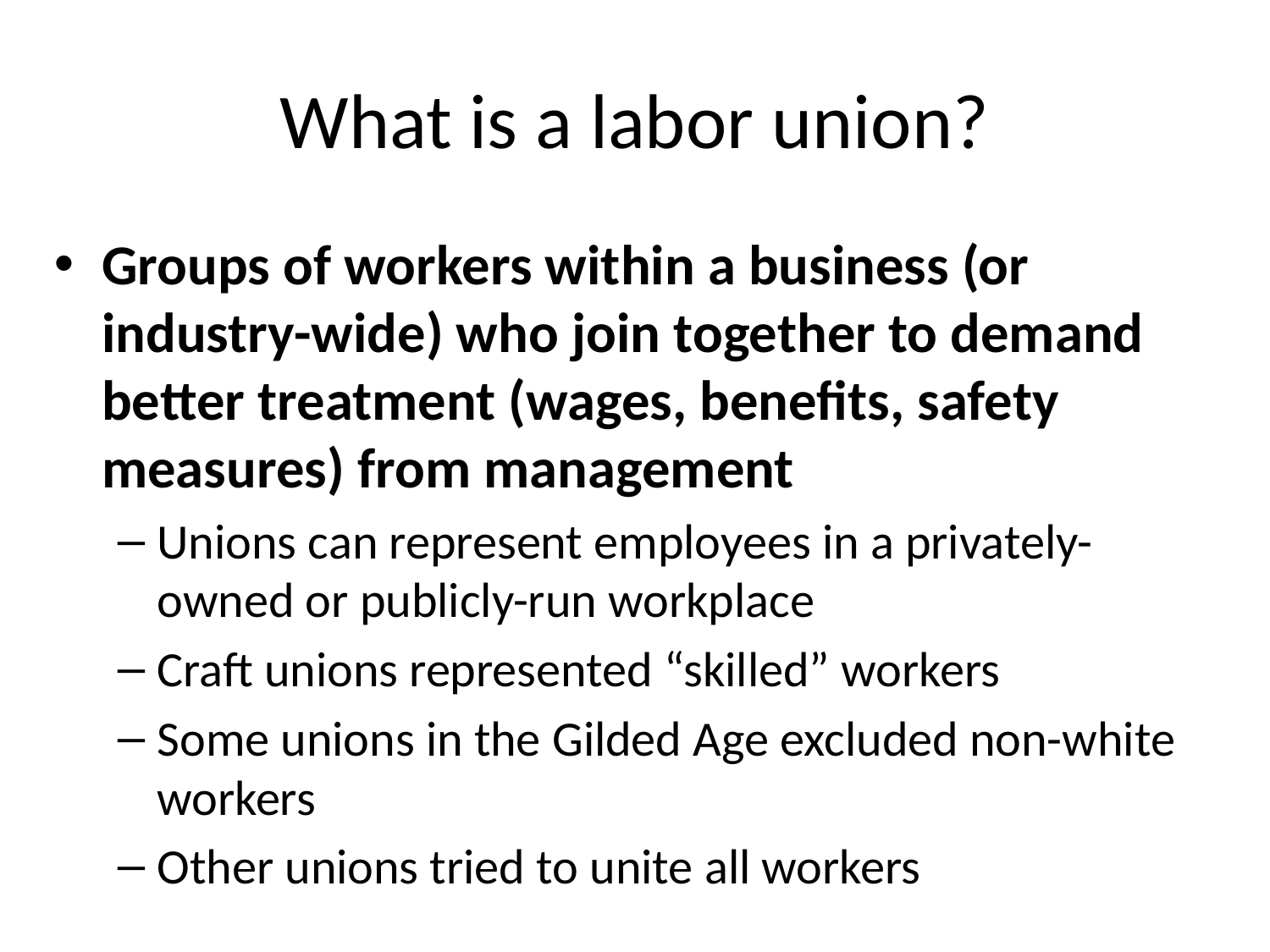

# What is a labor union?
Groups of workers within a business (or industry-wide) who join together to demand better treatment (wages, benefits, safety measures) from management
Unions can represent employees in a privately-owned or publicly-run workplace
Craft unions represented “skilled” workers
Some unions in the Gilded Age excluded non-white workers
Other unions tried to unite all workers